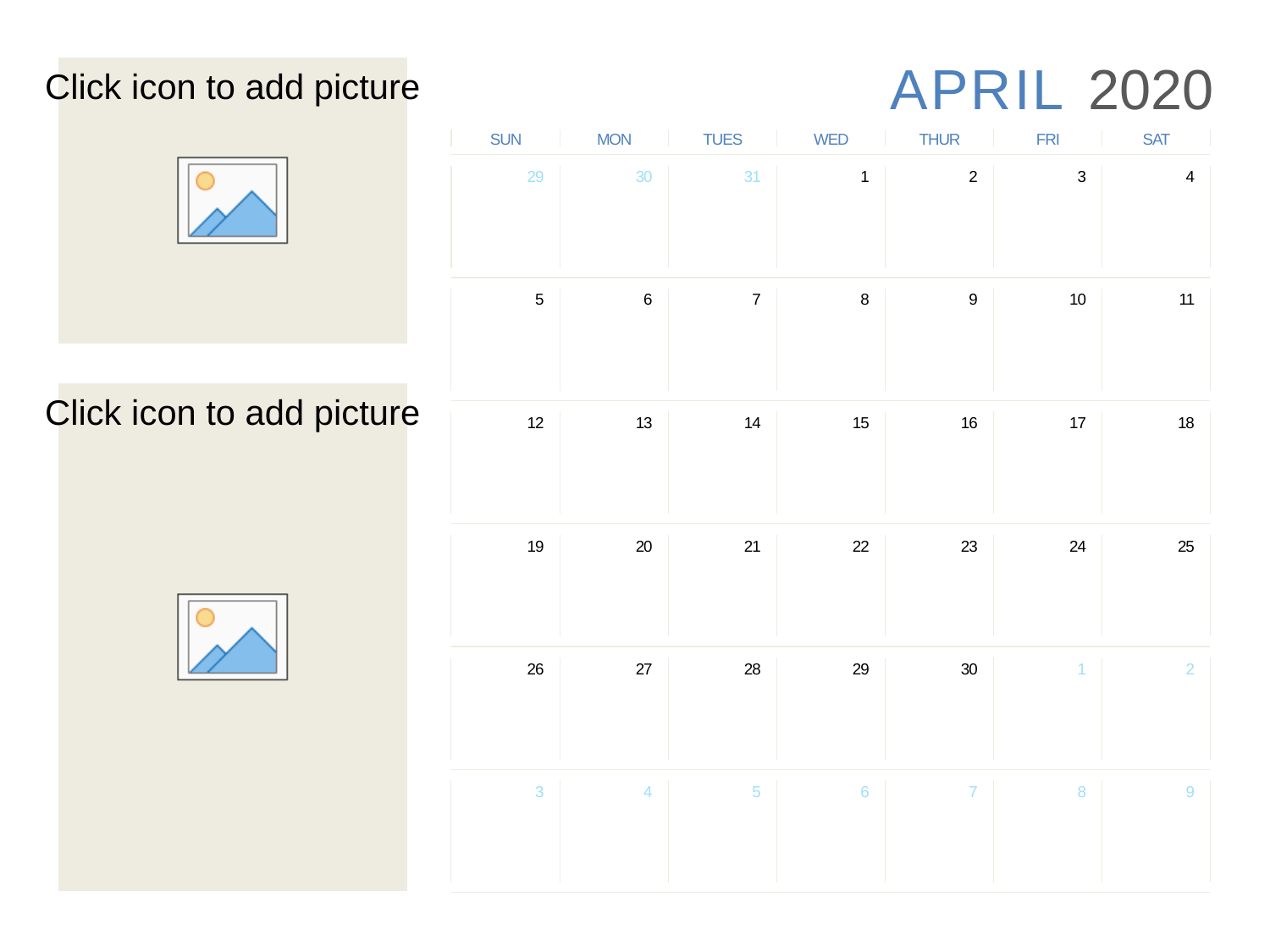

Note:
You can print this template to use as a wall calendar. You can also copy the slide for any month to add to your own presentation.